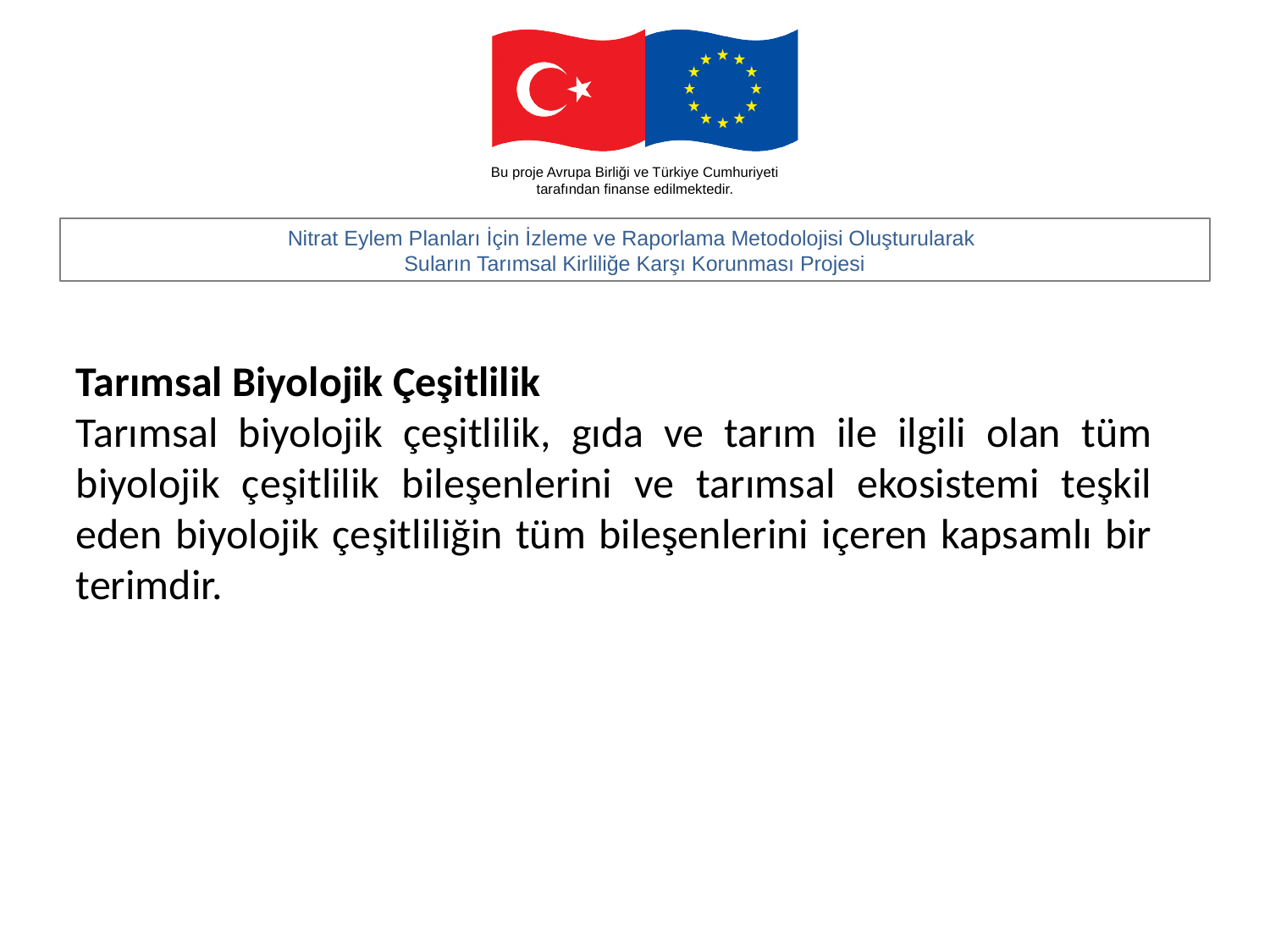

Tarımsal Biyolojik Çeşitlilik
Tarımsal biyolojik çeşitlilik, gıda ve tarım ile ilgili olan tüm biyolojik çeşitlilik bileşenlerini ve tarımsal ekosistemi teşkil eden biyolojik çeşitliliğin tüm bileşenlerini içeren kapsamlı bir terimdir.